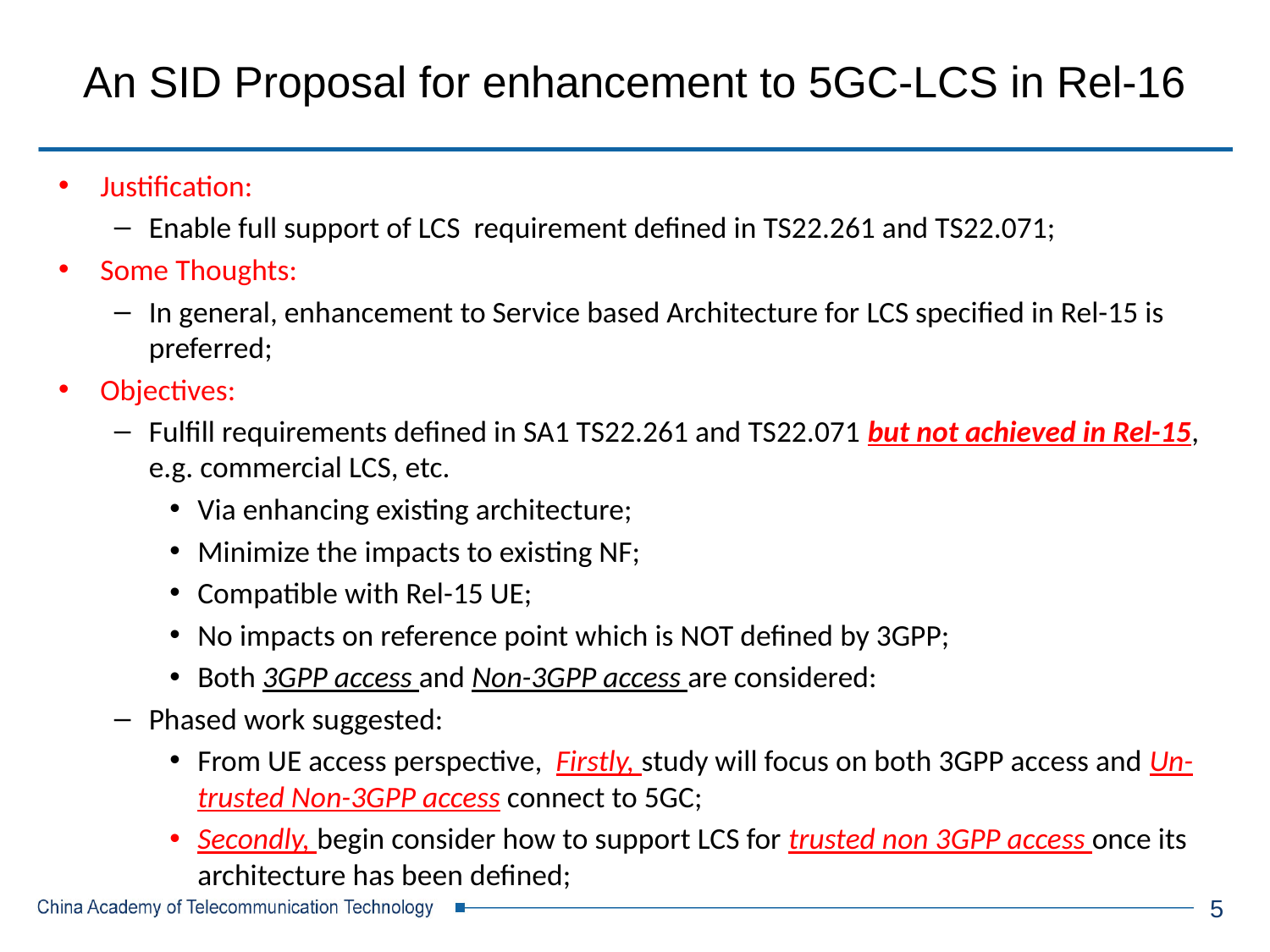

# An SID Proposal for enhancement to 5GC-LCS in Rel-16
Justification:
Enable full support of LCS  requirement defined in TS22.261 and TS22.071;
Some Thoughts:
In general, enhancement to Service based Architecture for LCS specified in Rel-15 is preferred;
Objectives:
Fulfill requirements defined in SA1 TS22.261 and TS22.071 but not achieved in Rel-15, e.g. commercial LCS, etc.
Via enhancing existing architecture;
Minimize the impacts to existing NF;
Compatible with Rel-15 UE;
No impacts on reference point which is NOT defined by 3GPP;
Both 3GPP access and Non-3GPP access are considered:
Phased work suggested:
From UE access perspective,  Firstly, study will focus on both 3GPP access and Un-trusted Non-3GPP access connect to 5GC;
Secondly, begin consider how to support LCS for trusted non 3GPP access once its architecture has been defined;
5